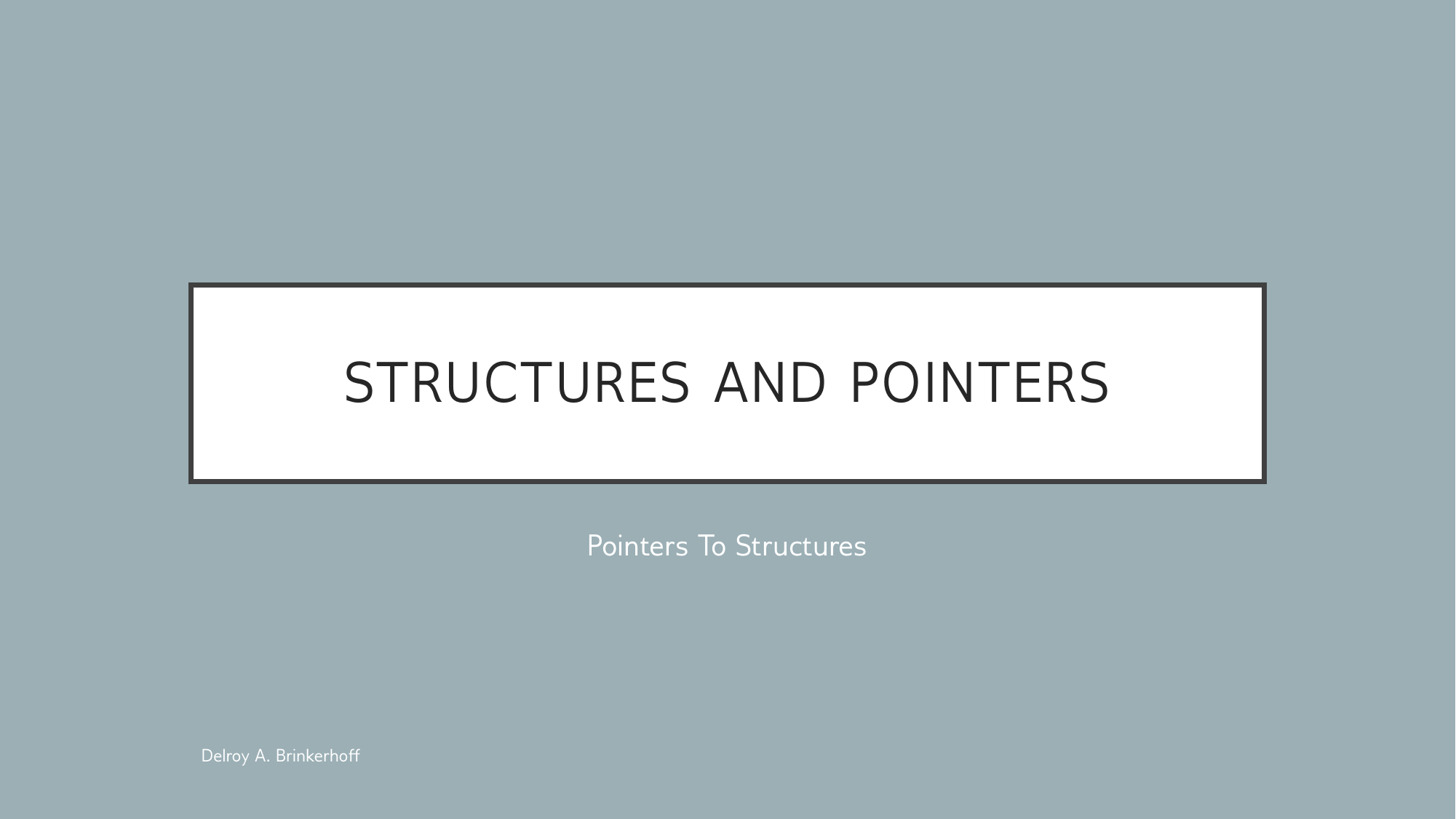

# Structures And Pointers
Pointers To Structures
Delroy A. Brinkerhoff